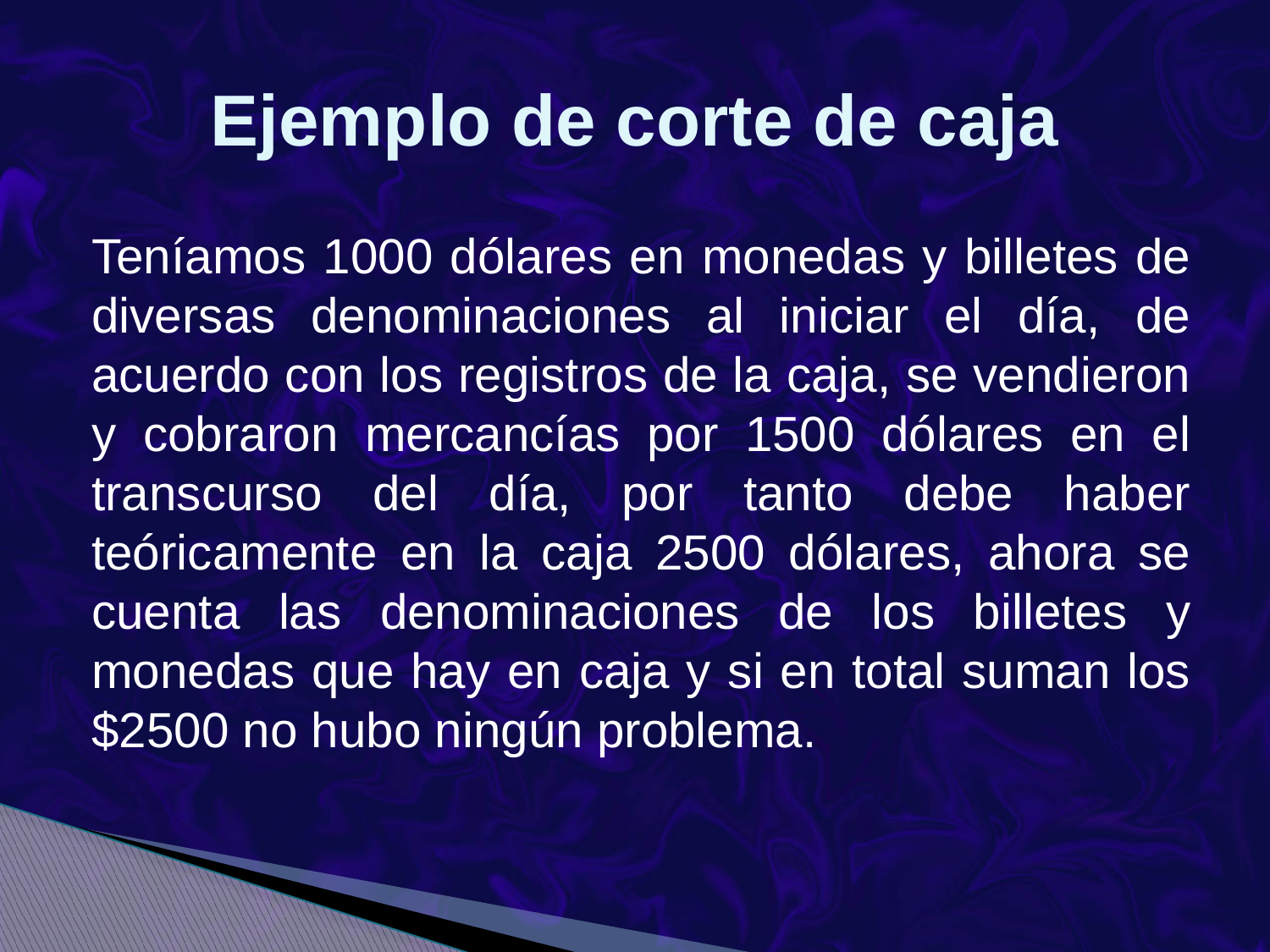

# Ejemplo de corte de caja
Teníamos 1000 dólares en monedas y billetes de diversas denominaciones al iniciar el día, de acuerdo con los registros de la caja, se vendieron y cobraron mercancías por 1500 dólares en el transcurso del día, por tanto debe haber teóricamente en la caja 2500 dólares, ahora se cuenta las denominaciones de los billetes y monedas que hay en caja y si en total suman los $2500 no hubo ningún problema.